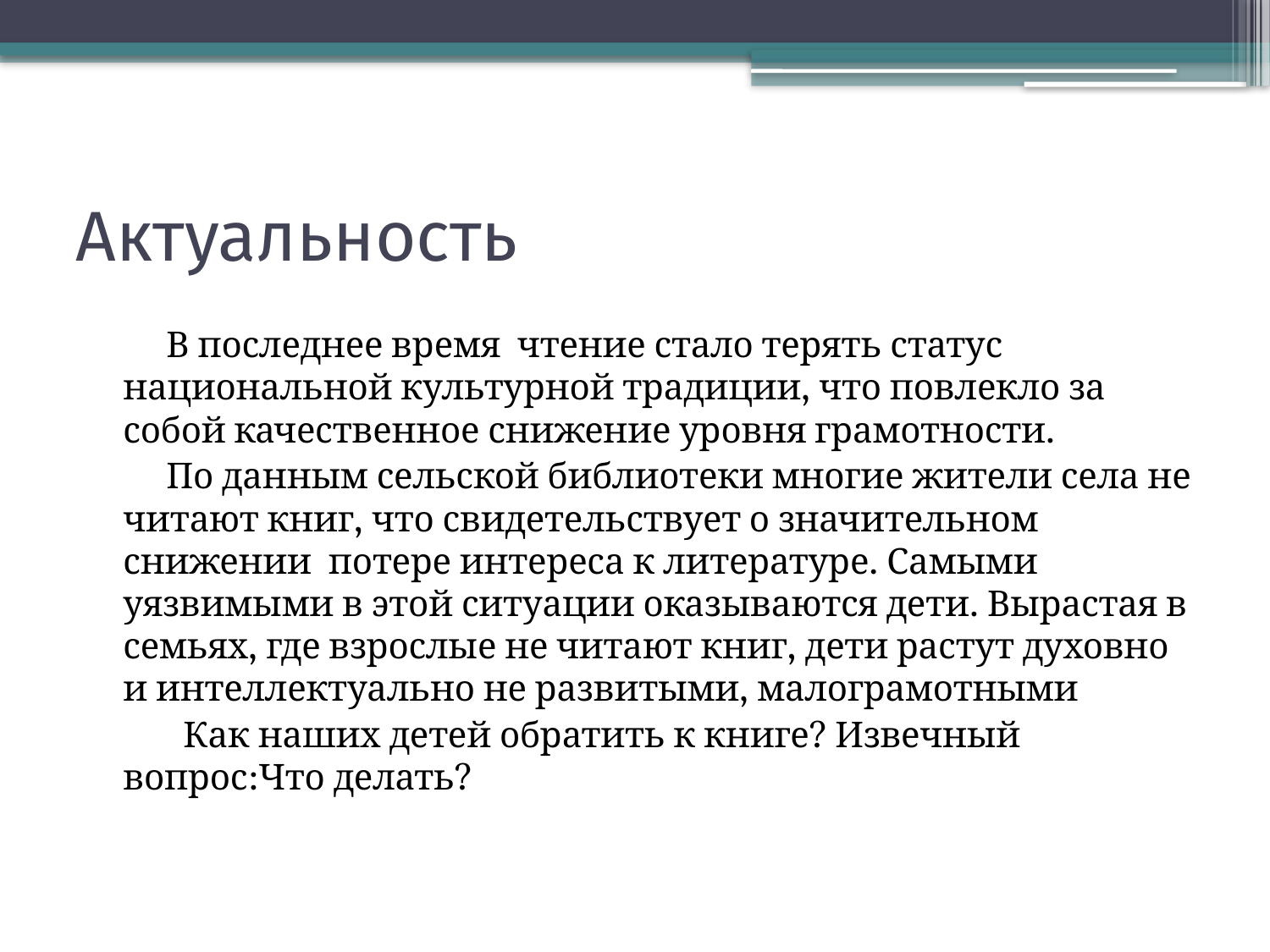

# Актуальность
         В последнее время  чтение стало терять статус национальной культурной традиции, что повлекло за собой качественное снижение уровня грамотности.
         По данным сельской библиотеки многие жители села не читают книг, что свидетельствует о значительном снижении  потере интереса к литературе. Самыми уязвимыми в этой ситуации оказываются дети. Вырастая в семьях, где взрослые не читают книг, дети растут духовно и интеллектуально не развитыми, малограмотными
           Как наших детей обратить к книге? Извечный вопрос:Что делать?